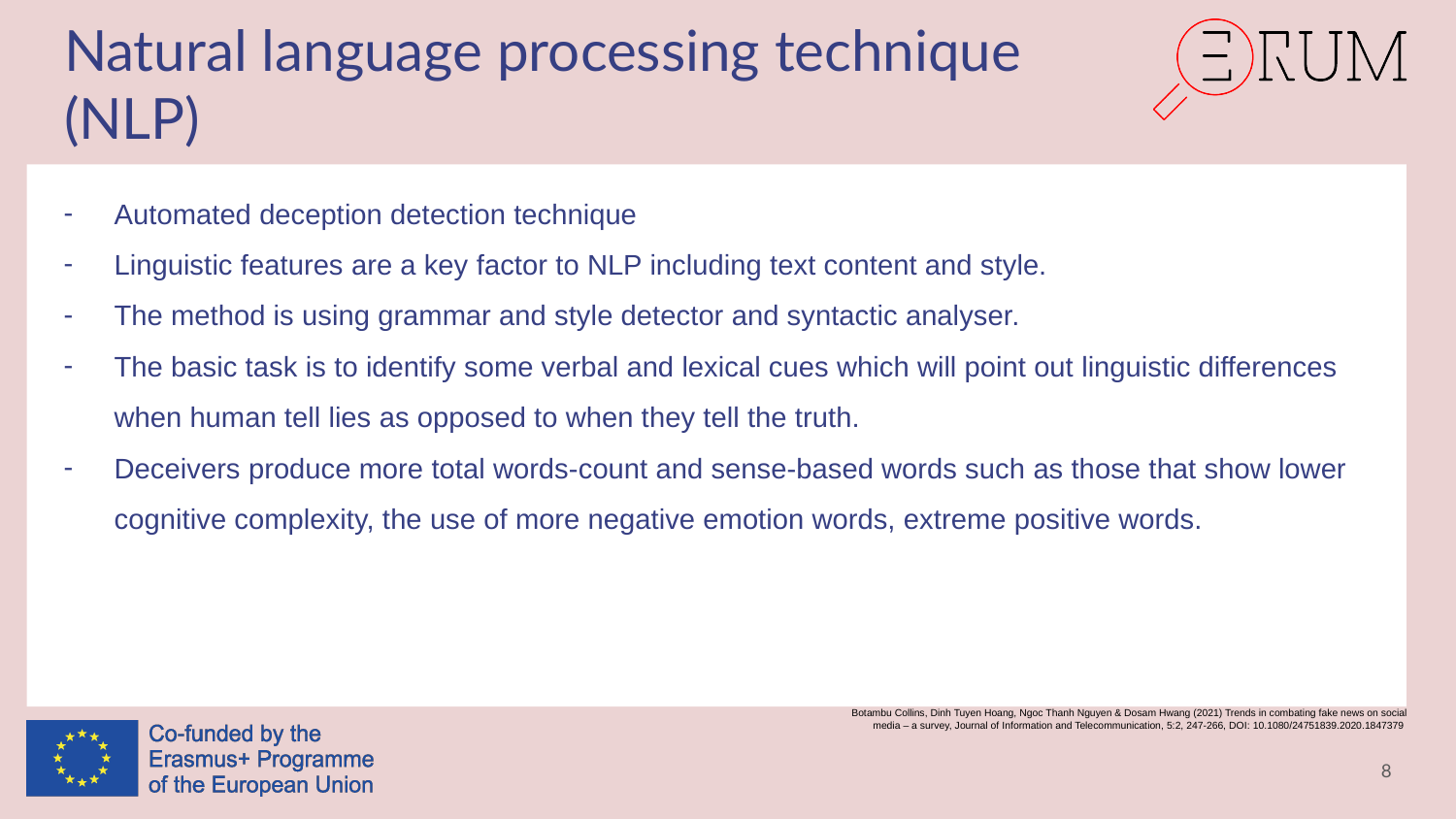

# Natural language processing technique (NLP)

Automated deception detection technique
Linguistic features are a key factor to NLP including text content and style.
The method is using grammar and style detector and syntactic analyser.
The basic task is to identify some verbal and lexical cues which will point out linguistic differences when human tell lies as opposed to when they tell the truth.
Deceivers produce more total words-count and sense-based words such as those that show lower cognitive complexity, the use of more negative emotion words, extreme positive words.
Botambu Collins, Dinh Tuyen Hoang, Ngoc Thanh Nguyen & Dosam Hwang (2021) Trends in combating fake news on social media – a survey, Journal of Information and Telecommunication, 5:2, 247-266, DOI: 10.1080/24751839.2020.1847379
8